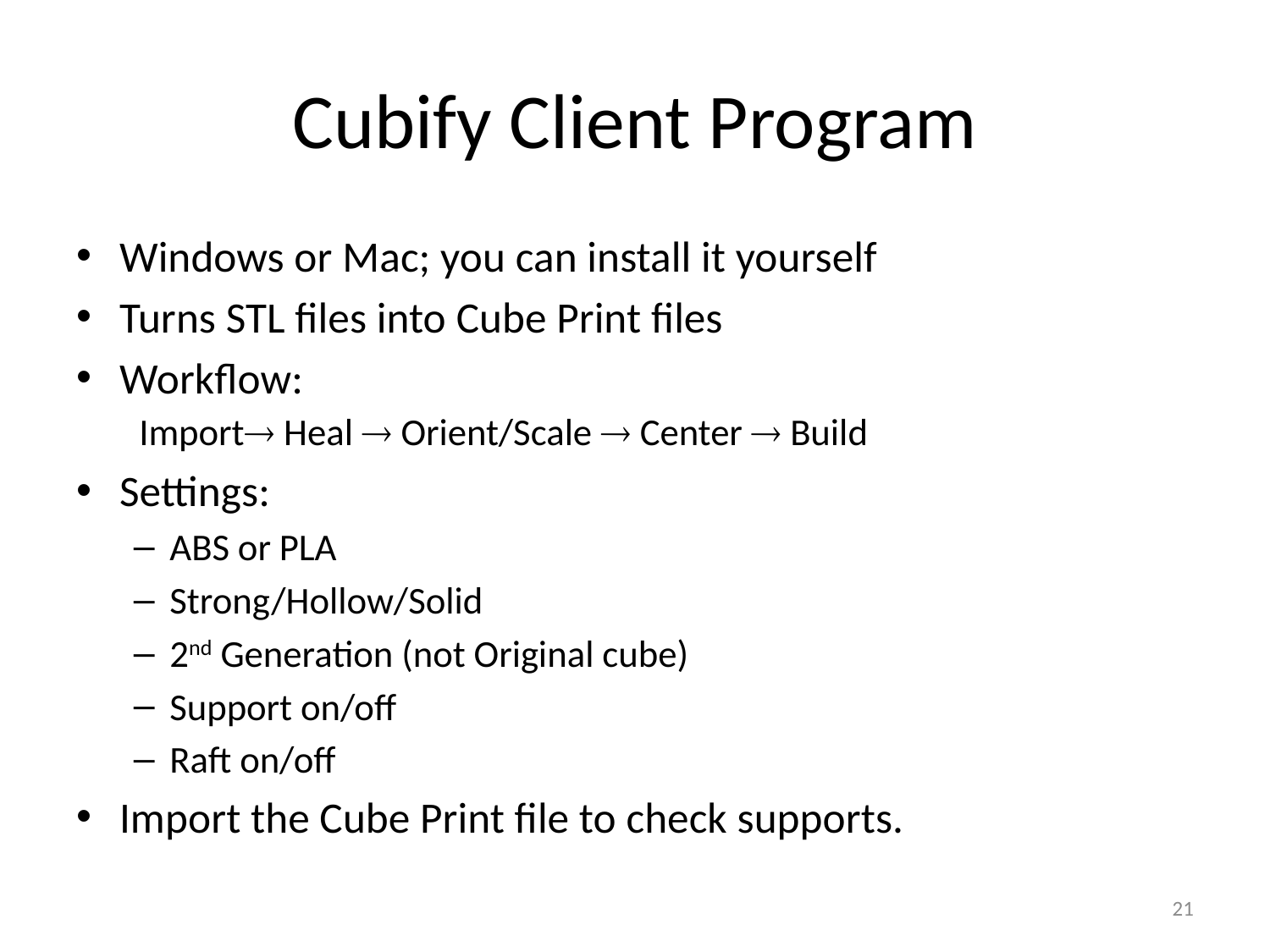

# Cubify Client Program
Windows or Mac; you can install it yourself
Turns STL files into Cube Print files
Workflow:
  Import→ Heal → Orient/Scale → Center → Build
Settings:
ABS or PLA
Strong/Hollow/Solid
2nd Generation (not Original cube)
Support on/off
Raft on/off
Import the Cube Print file to check supports.
21